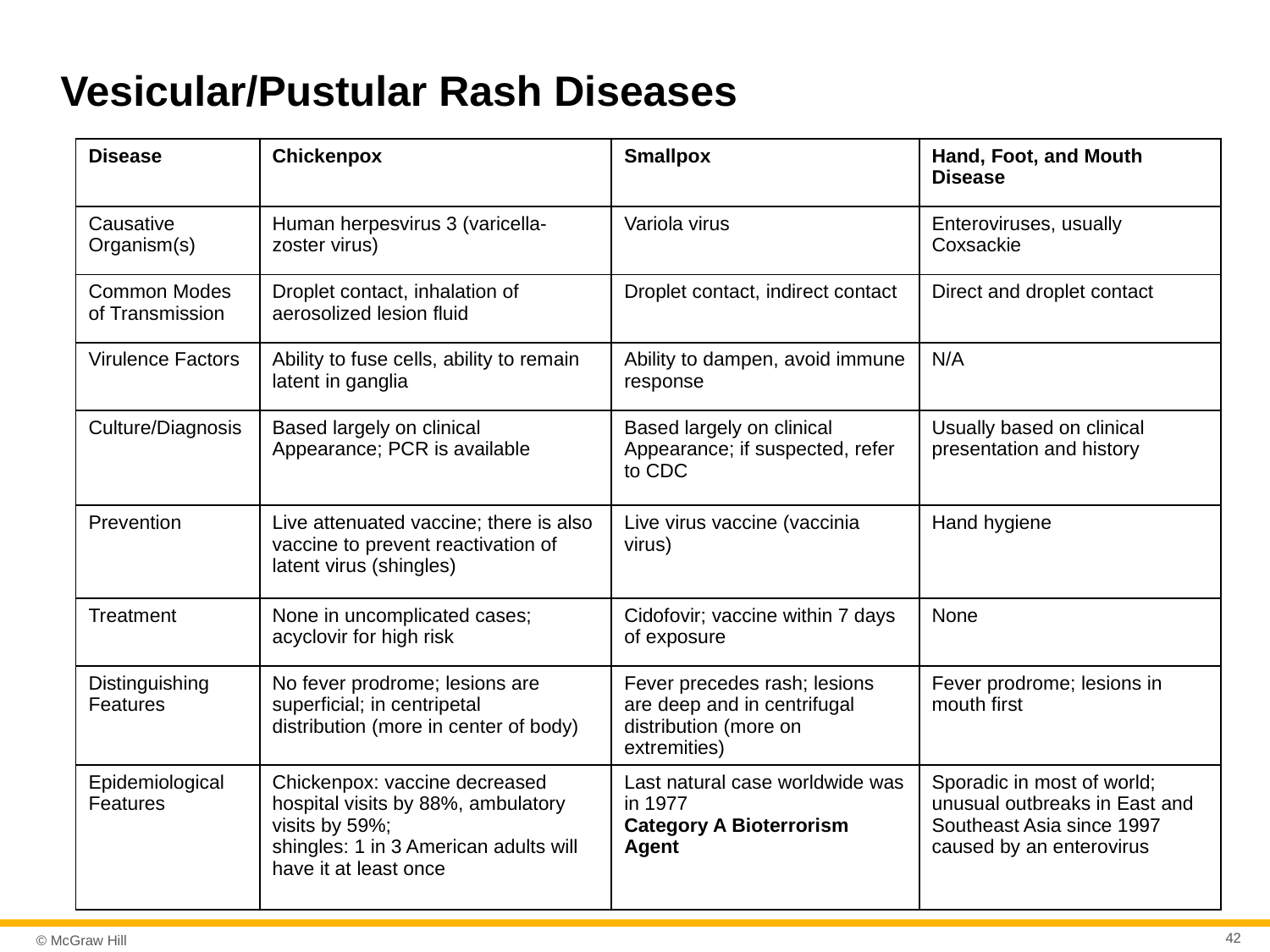

# Vesicular/Pustular Rash Diseases
| Disease | Chickenpox | Smallpox | Hand, Foot, and Mouth Disease |
| --- | --- | --- | --- |
| Causative Organism(s) | Human herpesvirus 3 (varicella-zoster virus) | Variola virus | Enteroviruses, usually Coxsackie |
| Common Modes of Transmission | Droplet contact, inhalation of aerosolized lesion fluid | Droplet contact, indirect contact | Direct and droplet contact |
| Virulence Factors | Ability to fuse cells, ability to remain latent in ganglia | Ability to dampen, avoid immune response | N/A |
| Culture/Diagnosis | Based largely on clinical Appearance; PCR is available | Based largely on clinical Appearance; if suspected, refer to CDC | Usually based on clinical presentation and history |
| Prevention | Live attenuated vaccine; there is also vaccine to prevent reactivation of latent virus (shingles) | Live virus vaccine (vaccinia virus) | Hand hygiene |
| Treatment | None in uncomplicated cases; acyclovir for high risk | Cidofovir; vaccine within 7 days of exposure | None |
| Distinguishing Features | No fever prodrome; lesions are superficial; in centripetal distribution (more in center of body) | Fever precedes rash; lesions are deep and in centrifugal distribution (more on extremities) | Fever prodrome; lesions in mouth first |
| Epidemiological Features | Chickenpox: vaccine decreased hospital visits by 88%, ambulatory visits by 59%; shingles: 1 in 3 American adults will have it at least once | Last natural case worldwide was in 1977 Category A Bioterrorism Agent | Sporadic in most of world; unusual outbreaks in East and Southeast Asia since 1997 caused by an enterovirus |